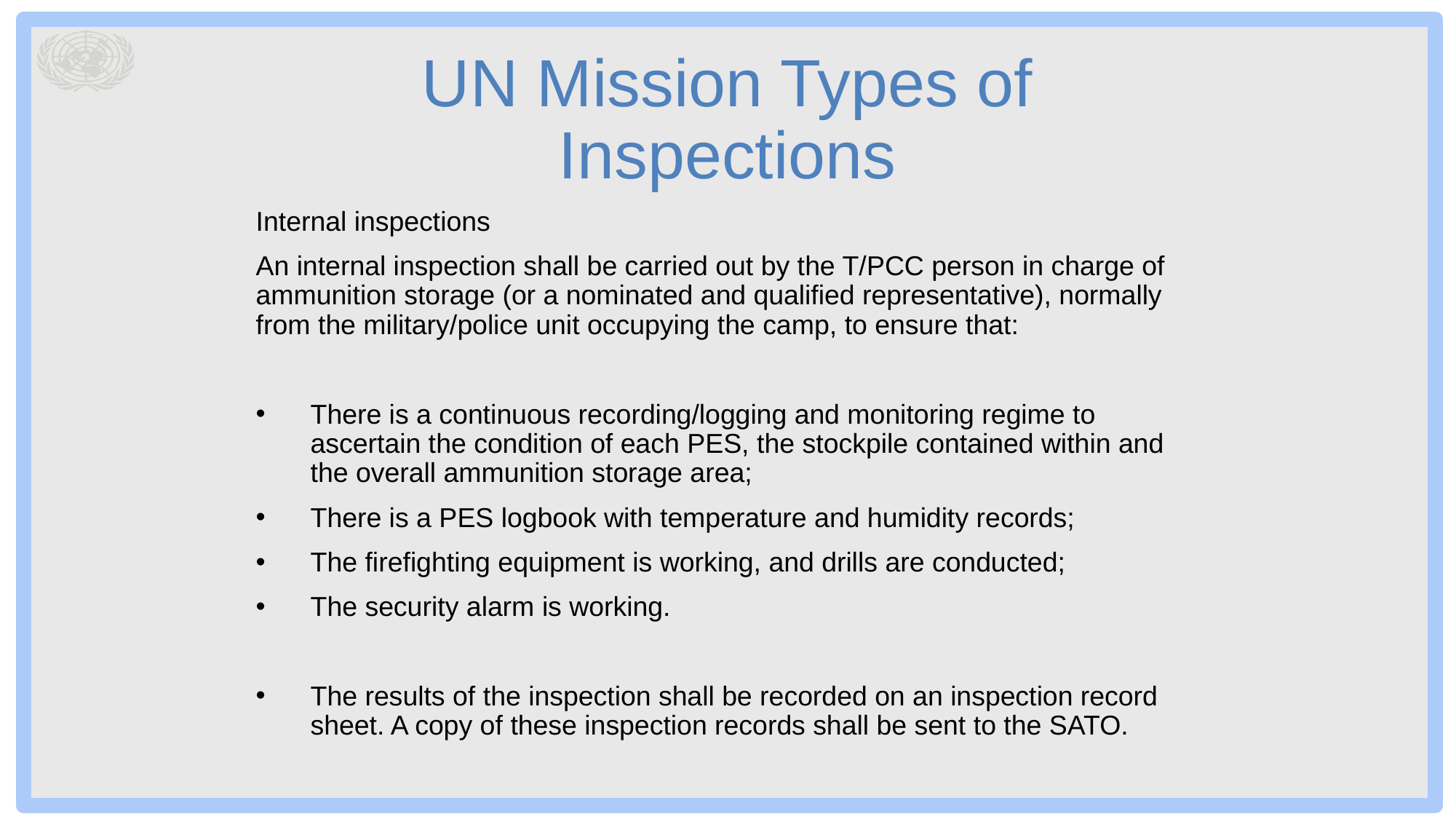

# UN Mission Types of Inspections
Internal inspections
An internal inspection shall be carried out by the T/PCC person in charge of ammunition storage (or a nominated and qualified representative), normally from the military/police unit occupying the camp, to ensure that:

There is a continuous recording/logging and monitoring regime to ascertain the condition of each PES, the stockpile contained within and the overall ammunition storage area;
There is a PES logbook with temperature and humidity records;
The firefighting equipment is working, and drills are conducted;
The security alarm is working.

The results of the inspection shall be recorded on an inspection record sheet. A copy of these inspection records shall be sent to the SATO.